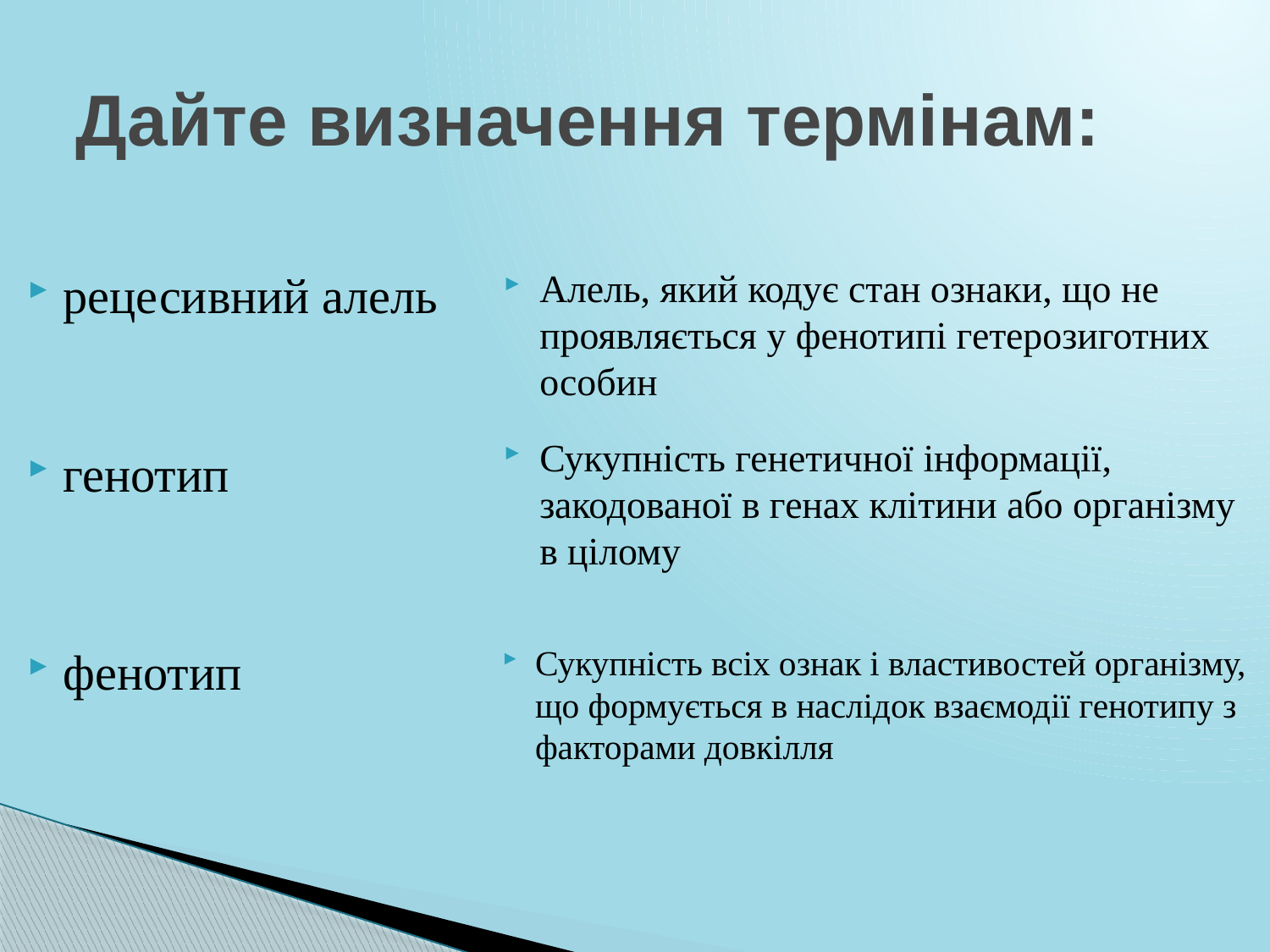

# Дайте визначення термінам:
рецесивний алель
Алель, який кодує стан ознаки, що не проявляється у фенотипі гетерозиготних особин
Сукупність генетичної інформації, закодованої в генах клітини або організму в цілому
генотип
фенотип
Сукупність всіх ознак і властивостей організму, що формується в наслідок взаємодії генотипу з факторами довкілля